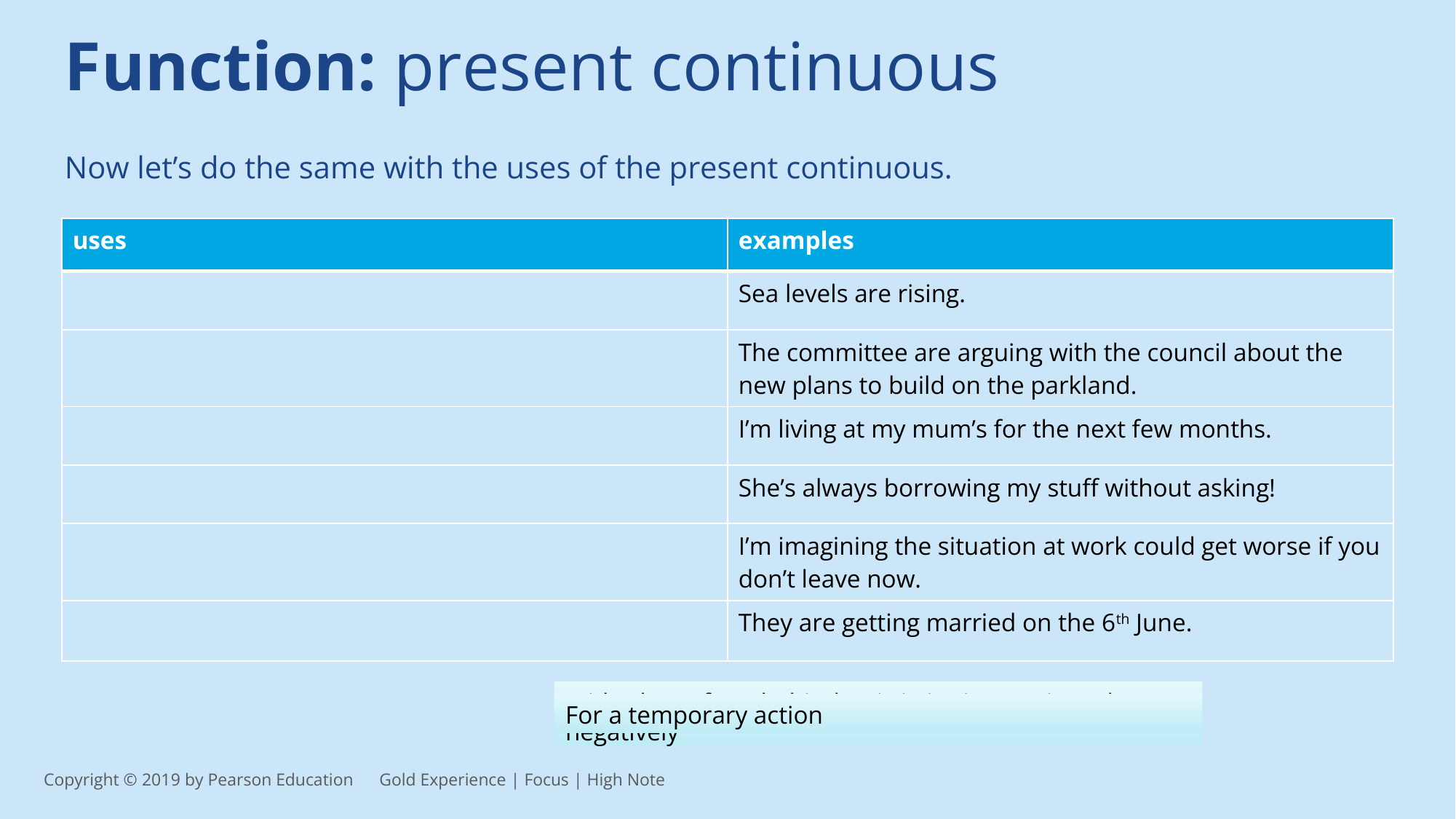

Function: present continuous
Now let’s do the same with the uses of the present continuous.
| uses | examples |
| --- | --- |
|  | Sea levels are rising. |
|  | The committee are arguing with the council about the new plans to build on the parkland. |
|  | I’m living at my mum’s for the next few months. |
|  | She’s always borrowing my stuff without asking! |
|  | I’m imagining the situation at work could get worse if you don’t leave now. |
|  | They are getting married on the 6th June. |
Colloquially, with a state verb
For actions in progress now or ones that are developing
For future arrangements and fixed plans
With always for a habit that is irritating or viewed negatively
For an action in progress, but not necessarily at this moment
For a temporary action
Copyright © 2019 by Pearson Education      Gold Experience | Focus | High Note